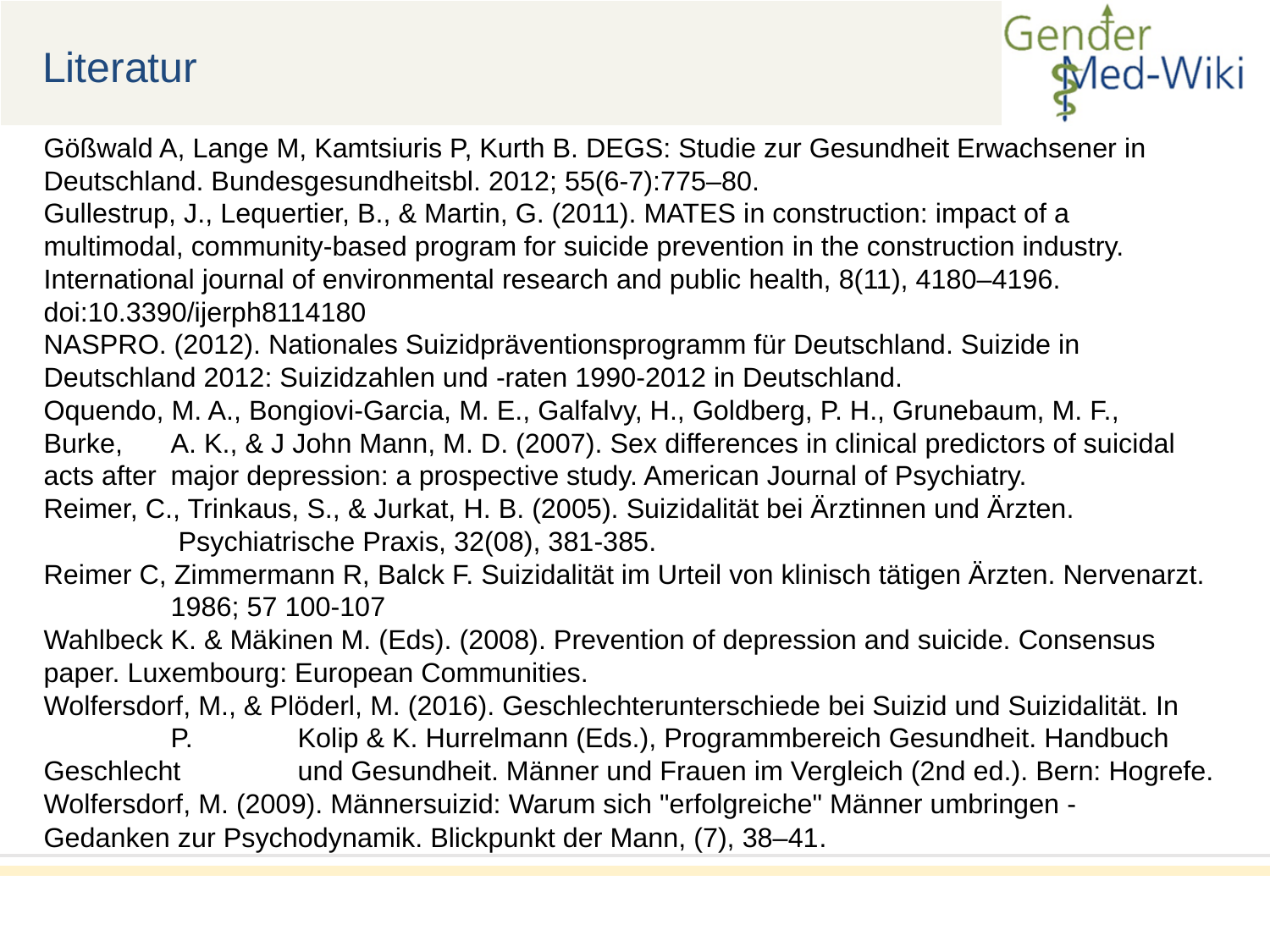

Literatur
Gößwald A, Lange M, Kamtsiuris P, Kurth B. DEGS: Studie zur Gesundheit Erwachsener in 	Deutschland. Bundesgesundheitsbl. 2012; 55(6-7):775–80.
Gullestrup, J., Lequertier, B., & Martin, G. (2011). MATES in construction: impact of a 	multimodal, community-based program for suicide prevention in the construction industry. 	International journal of environmental research and public health, 8(11), 4180–4196. 	doi:10.3390/ijerph8114180
NASPRO. (2012). Nationales Suizidpräventionsprogramm für Deutschland. Suizide in 	Deutschland 2012: Suizidzahlen und -raten 1990-2012 in Deutschland.
Oquendo, M. A., Bongiovi-Garcia, M. E., Galfalvy, H., Goldberg, P. H., Grunebaum, M. F., 	Burke, 	A. K., & J John Mann, M. D. (2007). Sex differences in clinical predictors of suicidal acts after 	major depression: a prospective study. American Journal of Psychiatry.
Reimer, C., Trinkaus, S., & Jurkat, H. B. (2005). Suizidalität bei Ärztinnen und Ärzten.
	 Psychiatrische Praxis, 32(08), 381-385.
Reimer C, Zimmermann R, Balck F. Suizidalität im Urteil von klinisch tätigen Ärzten. Nervenarzt. 	1986; 57 100-107
Wahlbeck K. & Mäkinen M. (Eds). (2008). Prevention of depression and suicide. Consensus 	paper. Luxembourg: European Communities.
Wolfersdorf, M., & Plöderl, M. (2016). Geschlechterunterschiede bei Suizid und Suizidalität. In 	P. 	Kolip & K. Hurrelmann (Eds.), Programmbereich Gesundheit. Handbuch Geschlecht 	und Gesundheit. Männer und Frauen im Vergleich (2nd ed.). Bern: Hogrefe.
Wolfersdorf, M. (2009). Männersuizid: Warum sich "erfolgreiche" Männer umbringen - 	Gedanken zur Psychodynamik. Blickpunkt der Mann, (7), 38–41.